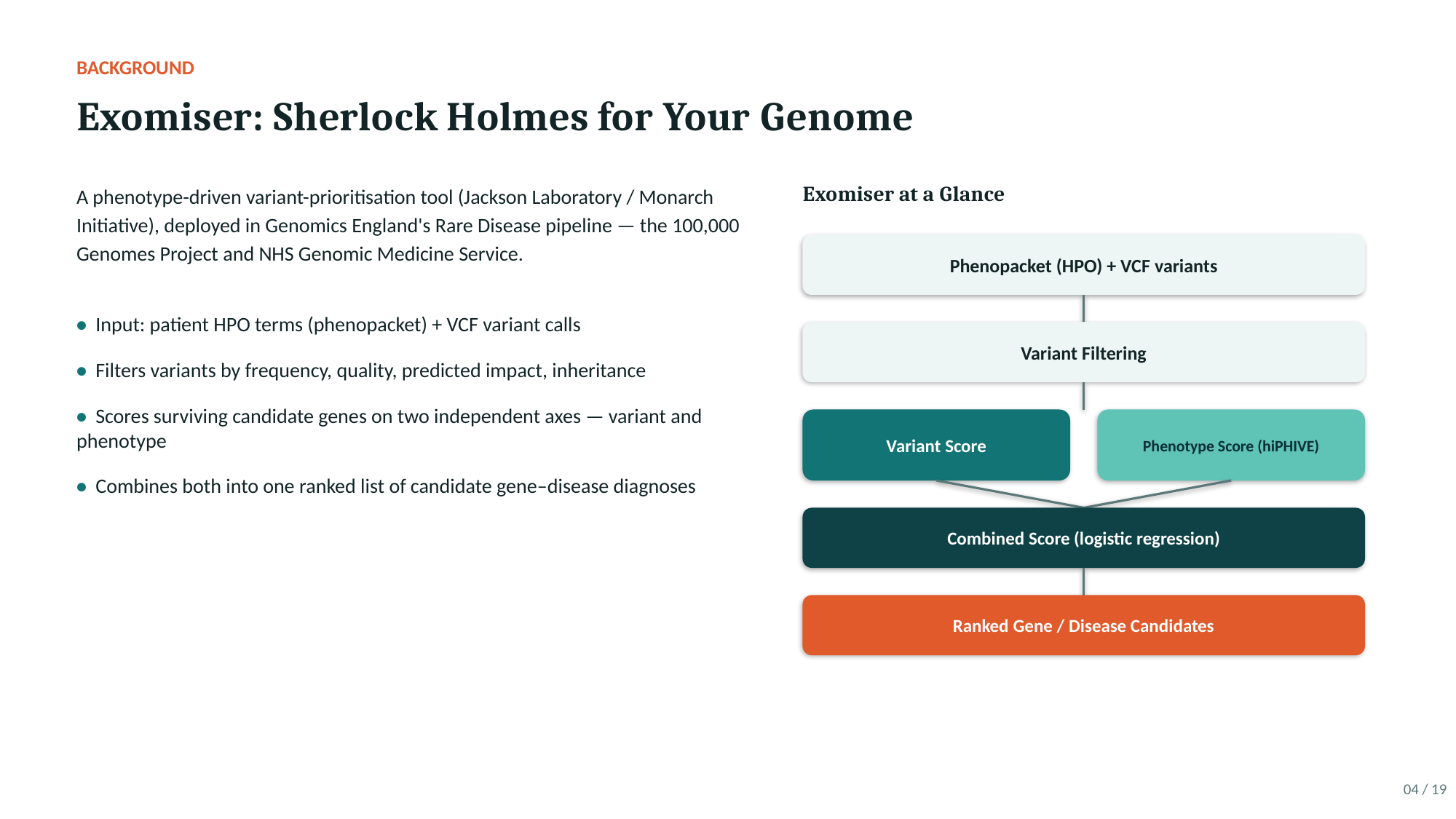

BACKGROUND
Exomiser: Sherlock Holmes for Your Genome
A phenotype-driven variant-prioritisation tool (Jackson Laboratory / Monarch Initiative), deployed in Genomics England's Rare Disease pipeline — the 100,000 Genomes Project and NHS Genomic Medicine Service.
Exomiser at a Glance

Phenopacket (HPO) + VCF variants
•  Input: patient HPO terms (phenopacket) + VCF variant calls
•  Filters variants by frequency, quality, predicted impact, inheritance
•  Scores surviving candidate genes on two independent axes — variant and phenotype
•  Combines both into one ranked list of candidate gene–disease diagnoses

Variant Filtering

Variant Score

Phenotype Score (hiPHIVE)

Combined Score (logistic regression)

Ranked Gene / Disease Candidates
04 / 19